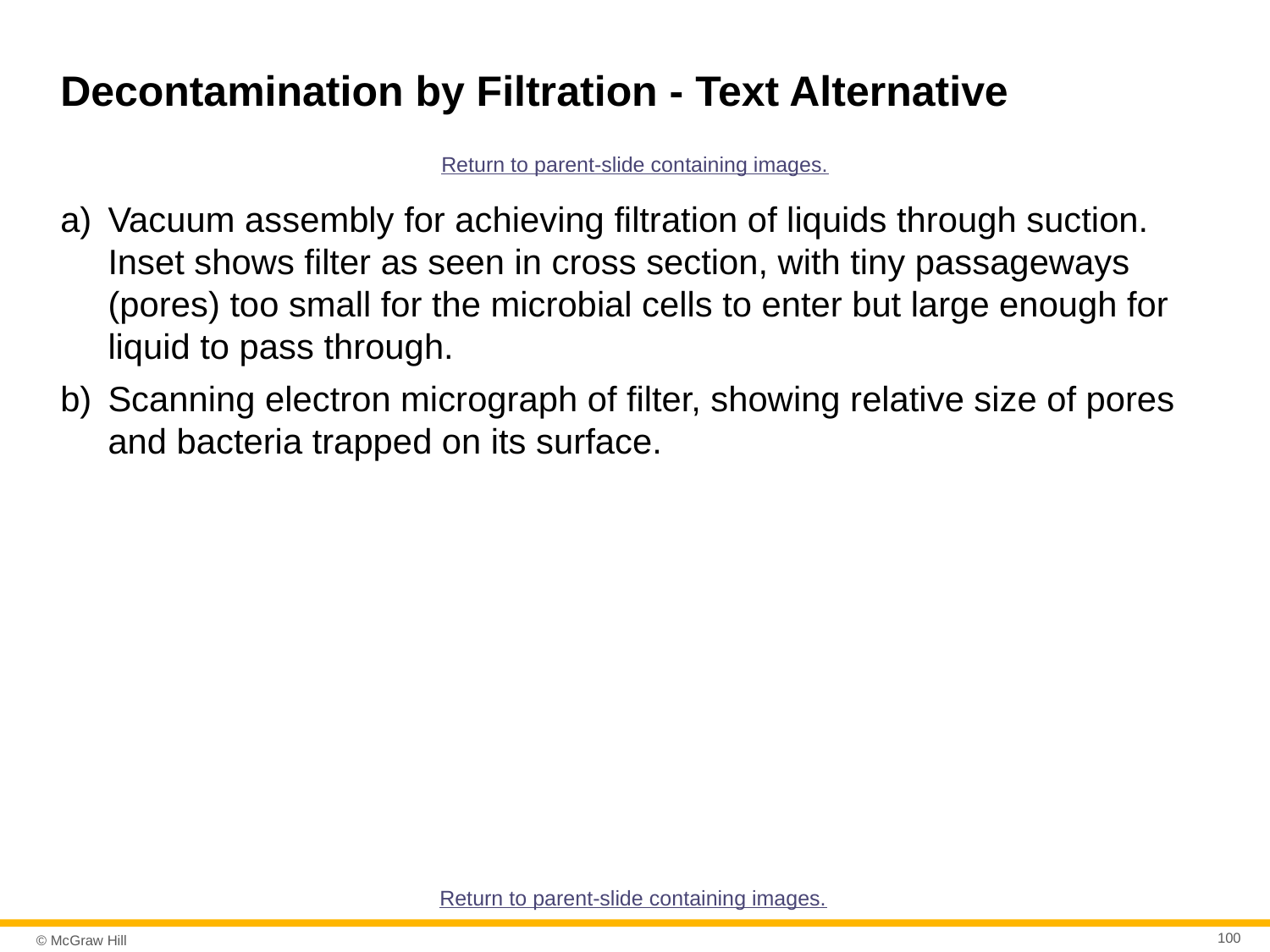

# Decontamination by Filtration - Text Alternative
Return to parent-slide containing images.
Vacuum assembly for achieving filtration of liquids through suction. Inset shows filter as seen in cross section, with tiny passageways (pores) too small for the microbial cells to enter but large enough for liquid to pass through.
Scanning electron micrograph of filter, showing relative size of pores and bacteria trapped on its surface.
Return to parent-slide containing images.